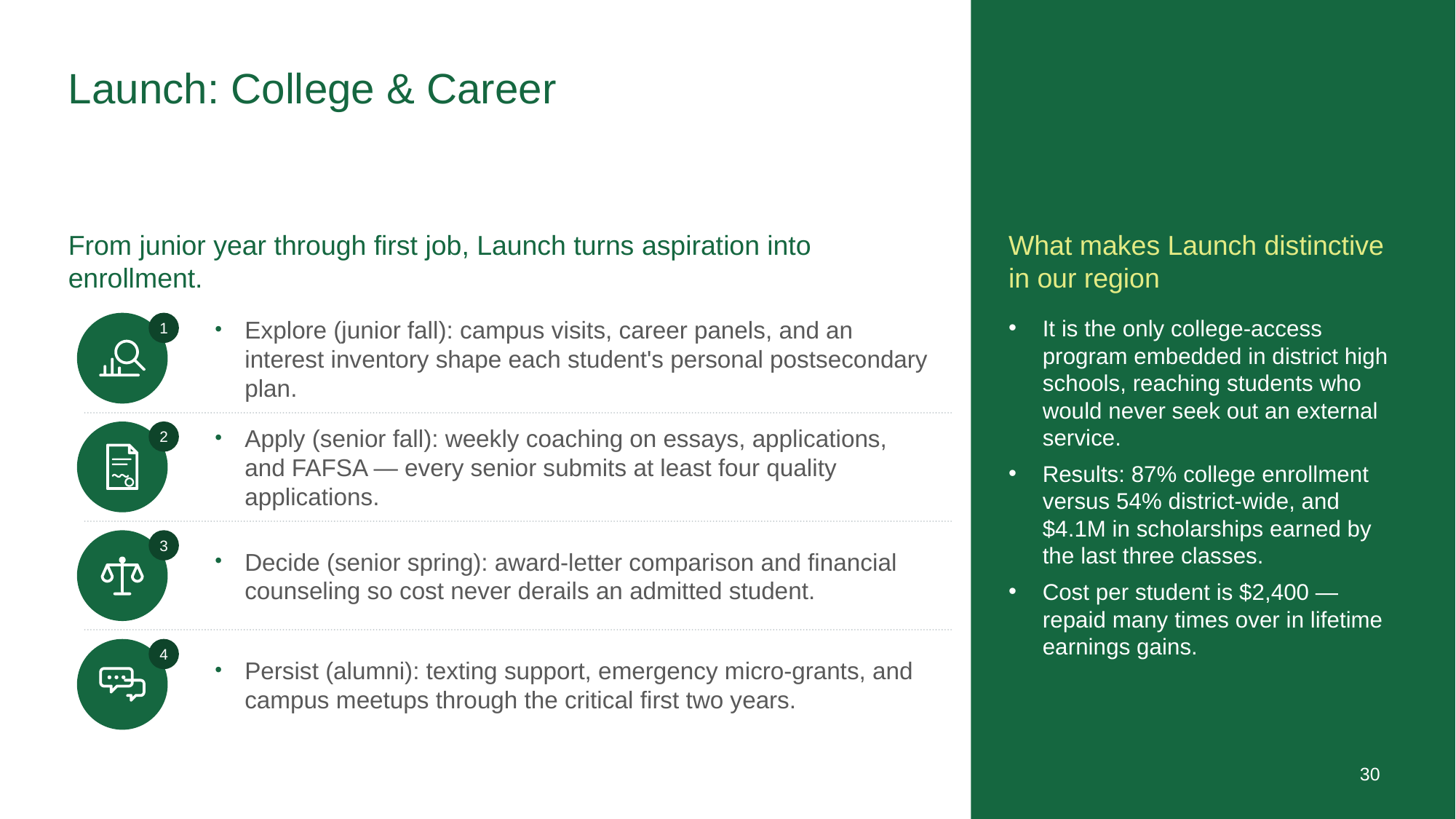

# Launch: College & Career
From junior year through first job, Launch turns aspiration into enrollment.
What makes Launch distinctive in our region
It is the only college-access program embedded in district high schools, reaching students who would never seek out an external service.
Results: 87% college enrollment versus 54% district-wide, and $4.1M in scholarships earned by the last three classes.
Cost per student is $2,400 — repaid many times over in lifetime earnings gains.

Explore (junior fall): campus visits, career panels, and an interest inventory shape each student's personal postsecondary plan.
1

Apply (senior fall): weekly coaching on essays, applications, and FAFSA — every senior submits at least four quality applications.
2

Decide (senior spring): award-letter comparison and financial counseling so cost never derails an admitted student.
3

Persist (alumni): texting support, emergency micro-grants, and campus meetups through the critical first two years.
4

30